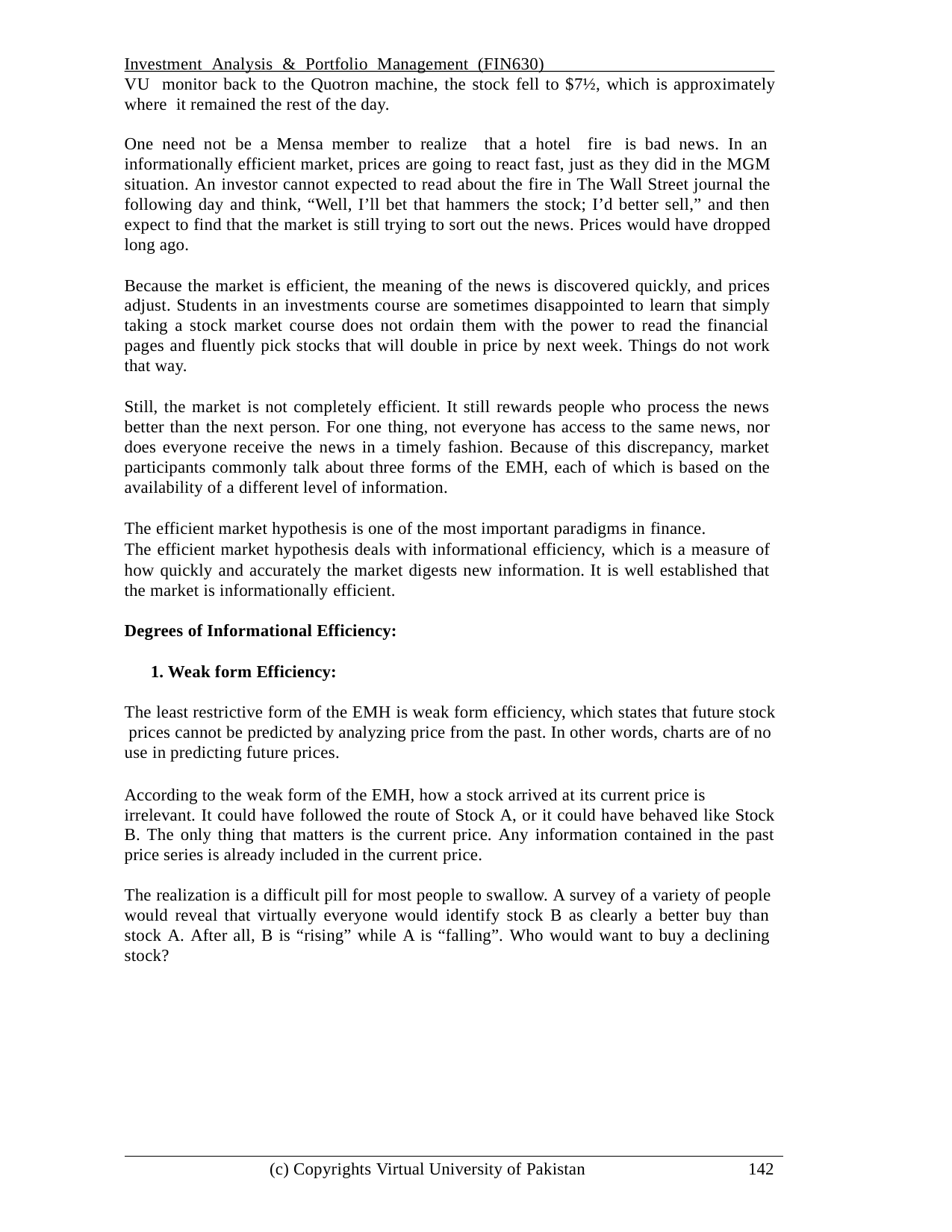

Investment Analysis & Portfolio Management (FIN630)	VU  monitor back to the Quotron machine, the stock fell to $7½, which is approximately where  it remained the rest of the day.

One need not be a Mensa member to realize  that a hotel  fire is bad news. In an  informationally efficient market, prices are going to react fast, just as they did in the MGM  situation. An investor cannot expected to read about the fire in The Wall Street journal the  following day and think, “Well, I’ll bet that hammers the stock; I’d better sell,” and then  expect to find that the market is still trying to sort out the news. Prices would have dropped  long ago.

Because the market is efficient, the meaning of the news is discovered quickly, and prices  adjust. Students in an investments course are sometimes disappointed to learn that simply  taking a stock market course does not ordain them with the power to read the financial  pages and fluently pick stocks that will double in price by next week. Things do not work  that way.

Still, the market is not completely efficient. It still rewards people who process the news  better than the next person. For one thing, not everyone has access to the same news, nor  does everyone receive the news in a timely fashion. Because of this discrepancy, market  participants commonly talk about three forms of the EMH, each of which is based on the  availability of a different level of information.

The efficient market hypothesis is one of the most important paradigms in finance.
The efficient market hypothesis deals with informational efficiency, which is a measure of  how quickly and accurately the market digests new information. It is well established that  the market is informationally efficient.

Degrees of Informational Efficiency:

1. Weak form Efficiency:

The least restrictive form of the EMH is weak form efficiency, which states that future stock  prices cannot be predicted by analyzing price from the past. In other words, charts are of no  use in predicting future prices.

According to the weak form of the EMH, how a stock arrived at its current price is  irrelevant. It could have followed the route of Stock A, or it could have behaved like Stock
B. The only thing that matters is the current price. Any information contained in the past
price series is already included in the current price.

The realization is a difficult pill for most people to swallow. A survey of a variety of people  would reveal that virtually everyone would identify stock B as clearly a better buy than  stock A. After all, B is “rising” while A is “falling”. Who would want to buy a declining  stock?

(c) Copyrights Virtual University of Pakistan
142